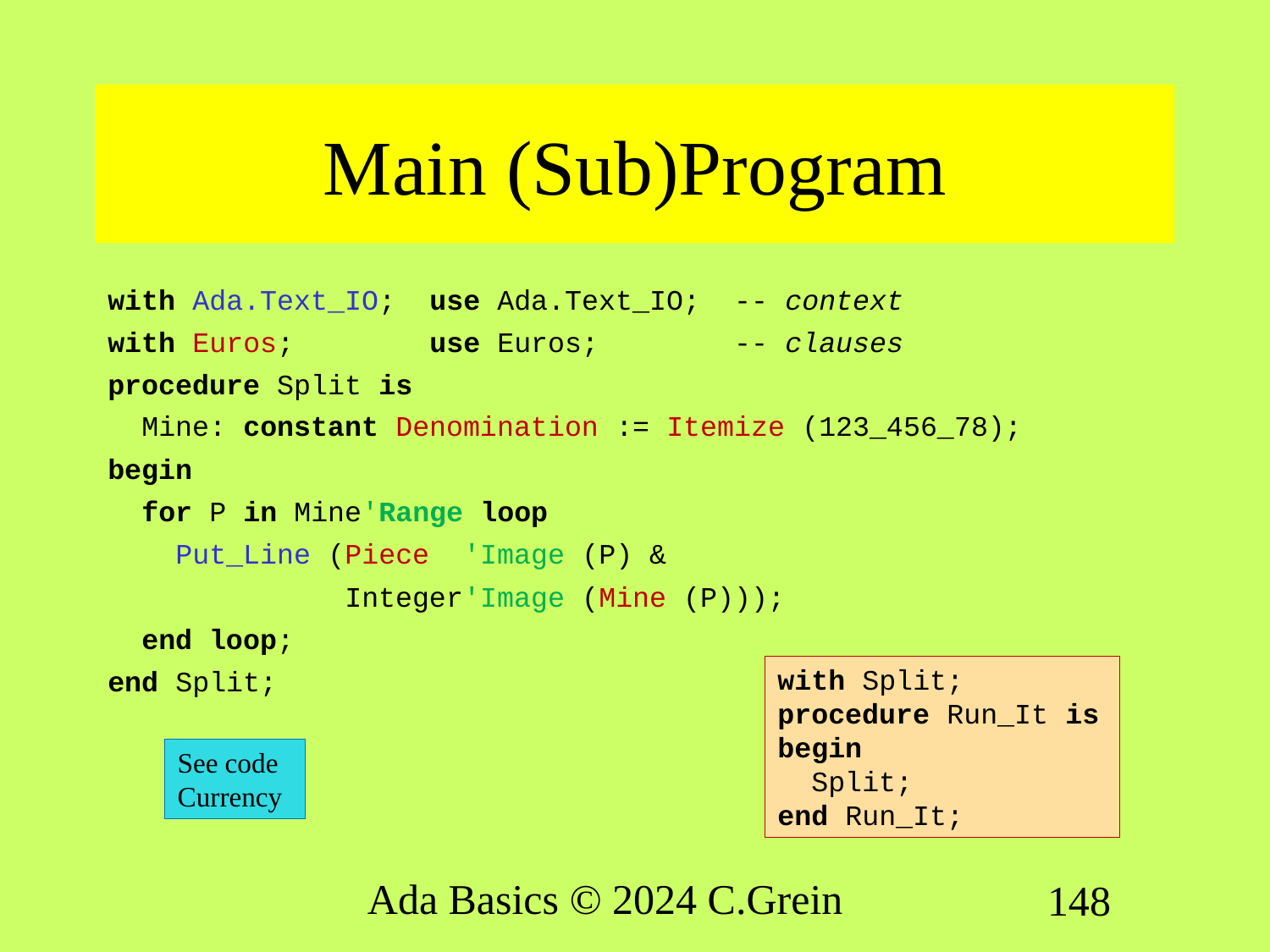

# Main (Sub)Program
with Ada.Text_IO;  use Ada.Text_IO;  -- context
with Euros;        use Euros;        -- clauses
procedure Split is
  Mine: constant Denomination := Itemize (123_456_78);
begin
  for P in Mine'Range loop
    Put_Line (Piece  'Image (P) &
              Integer'Image (Mine (P)));
  end loop;
end Split;
with Split;
procedure Run_It is
begin
  Split;
end Run_It;
See code Currency
Ada Basics © 2024 C.Grein
148